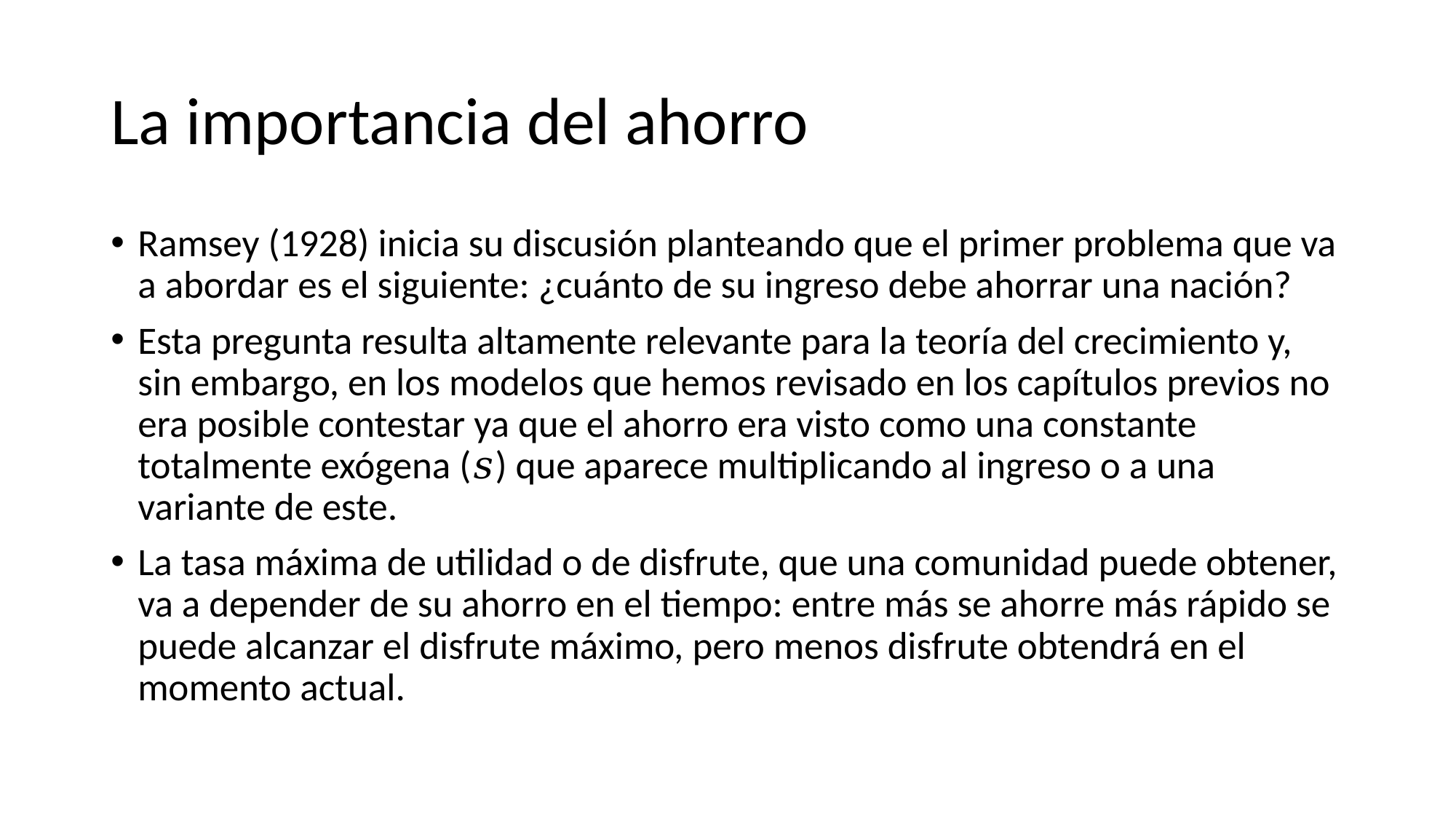

# La importancia del ahorro
Ramsey (1928) inicia su discusión planteando que el primer problema que va a abordar es el siguiente: ¿cuánto de su ingreso debe ahorrar una nación?
Esta pregunta resulta altamente relevante para la teoría del crecimiento y, sin embargo, en los modelos que hemos revisado en los capítulos previos no era posible contestar ya que el ahorro era visto como una constante totalmente exógena (𝑠) que aparece multiplicando al ingreso o a una variante de este.
La tasa máxima de utilidad o de disfrute, que una comunidad puede obtener, va a depender de su ahorro en el tiempo: entre más se ahorre más rápido se puede alcanzar el disfrute máximo, pero menos disfrute obtendrá en el momento actual.